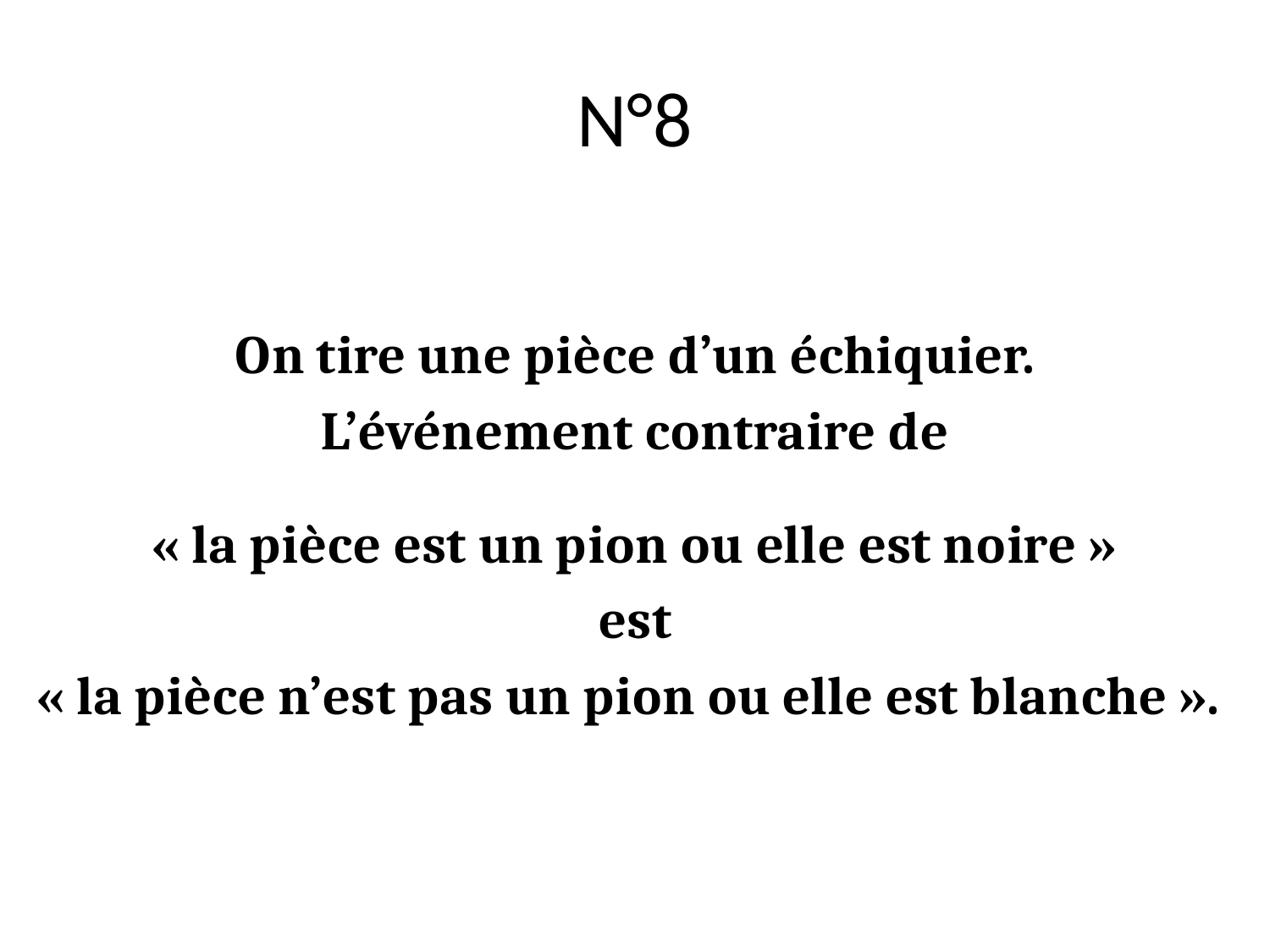

# N°8

On tire une pièce d’un échiquier.
L’événement contraire de

« la pièce est un pion ou elle est noire »
est
« la pièce n’est pas un pion ou elle est blanche ».